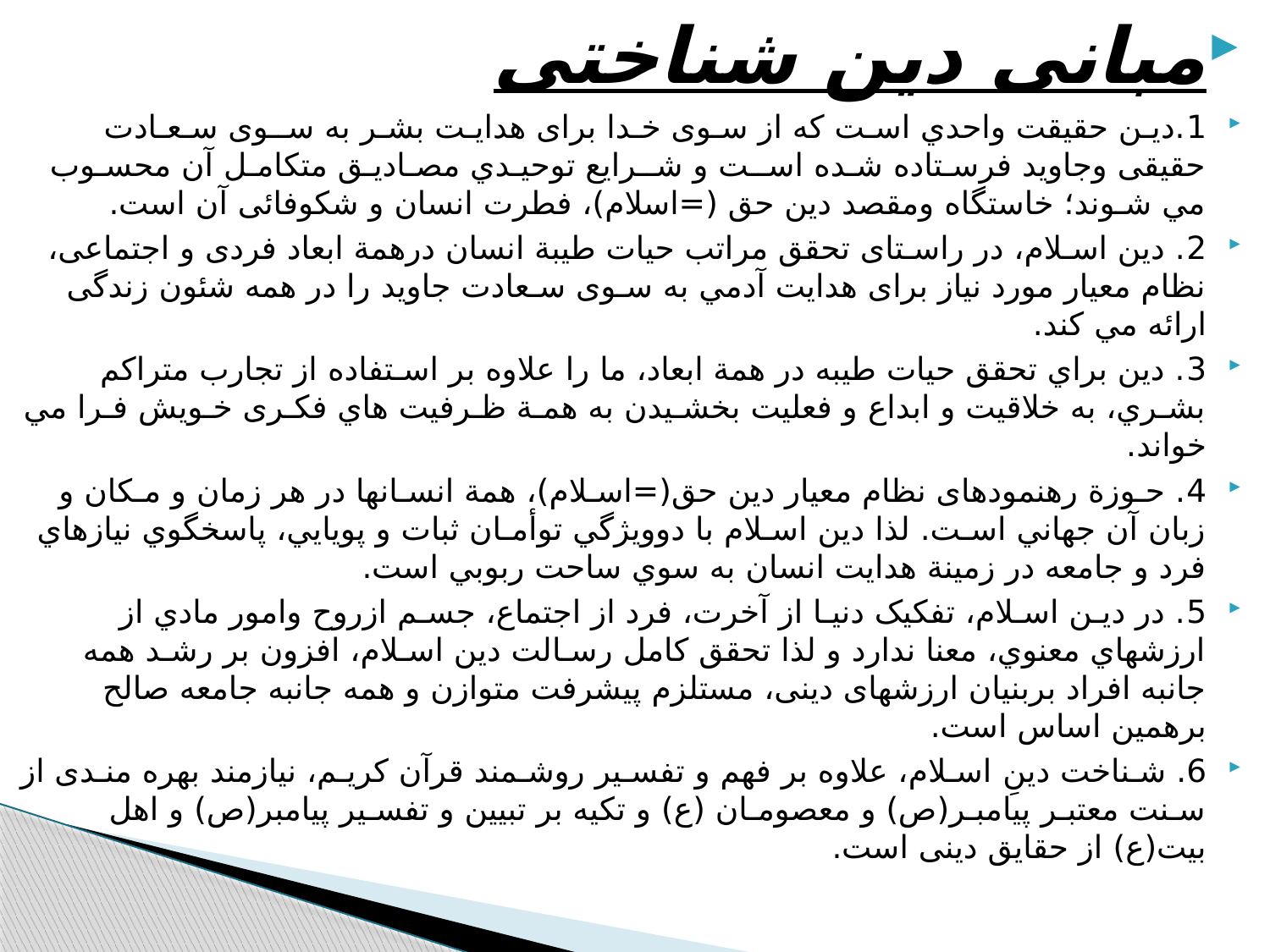

مبانی دین شناختی
1.ديـن حقيقت واحدي اسـت كه از سـوی خـدا برای هدايـت بشـر به ســوی سـعـادت حقيقی وجاويد فرسـتاده شـده اســت و شــرايع توحيـدي مصـاديـق متكامـل آن محسـوب مي شـوند؛ خاستگاه ومقصد دين حق (=اسلام)، فطرت انسان و شکوفائی آن است.
2. دين اسـلام، در راسـتای تحقق مراتب حيات طيبة انسان درهمة ابعاد فردی و اجتماعی، نظام معيار مورد نياز برای هدايت آدمي به سـوی سـعادت جاويد را در همه شئون زندگی ارائه مي كند.
3. دين براي تحقق حيات طيبه در همة ابعاد، ما را علاوه بر اسـتفاده از تجارب متراكم بشـري، به خلاقيت و ابداع و فعليت بخشـيدن به همـة ظـرفيت هاي فکـری خـويش فـرا مي خواند.
4. حـوزة رهنمودهای نظام معيار دين حق(=اسـلام)، همة انسـانها در هر زمان و مـكان و زبان آن جهاني اسـت. لذا دين اسـلام با دوويژگي توأمـان ثبات و پويايي، پاسخگوي نيازهاي فرد و جامعه در زمينة هدايت انسان به سوي ساحت ربوبي است.
5. در ديـن اسـلام، تفکيک دنيـا از آخرت، فرد از اجتماع، جسـم ازروح وامور مادي از ارزشهاي معنوي، معنا ندارد و لذا تحقق كامل رسـالت دين اسـلام، افزون بر رشـد همه جانبه افراد بربنيان ارزشهای دينی، مستلزم پيشرفت متوازن و همه جانبه جامعه صالح برهمين اساس است.
6. شـناخت دينِ اسـلام، علاوه بر فهم و تفسـير روشـمند قرآن کريـم، نيازمند بهره منـدی از سـنت معتبـر پيامبـر(ص) و معصومـان (ع) و تکيه بر تبيين و تفسـير پيامبر(ص) و اهل بيت(ع) از حقايق دينی است.